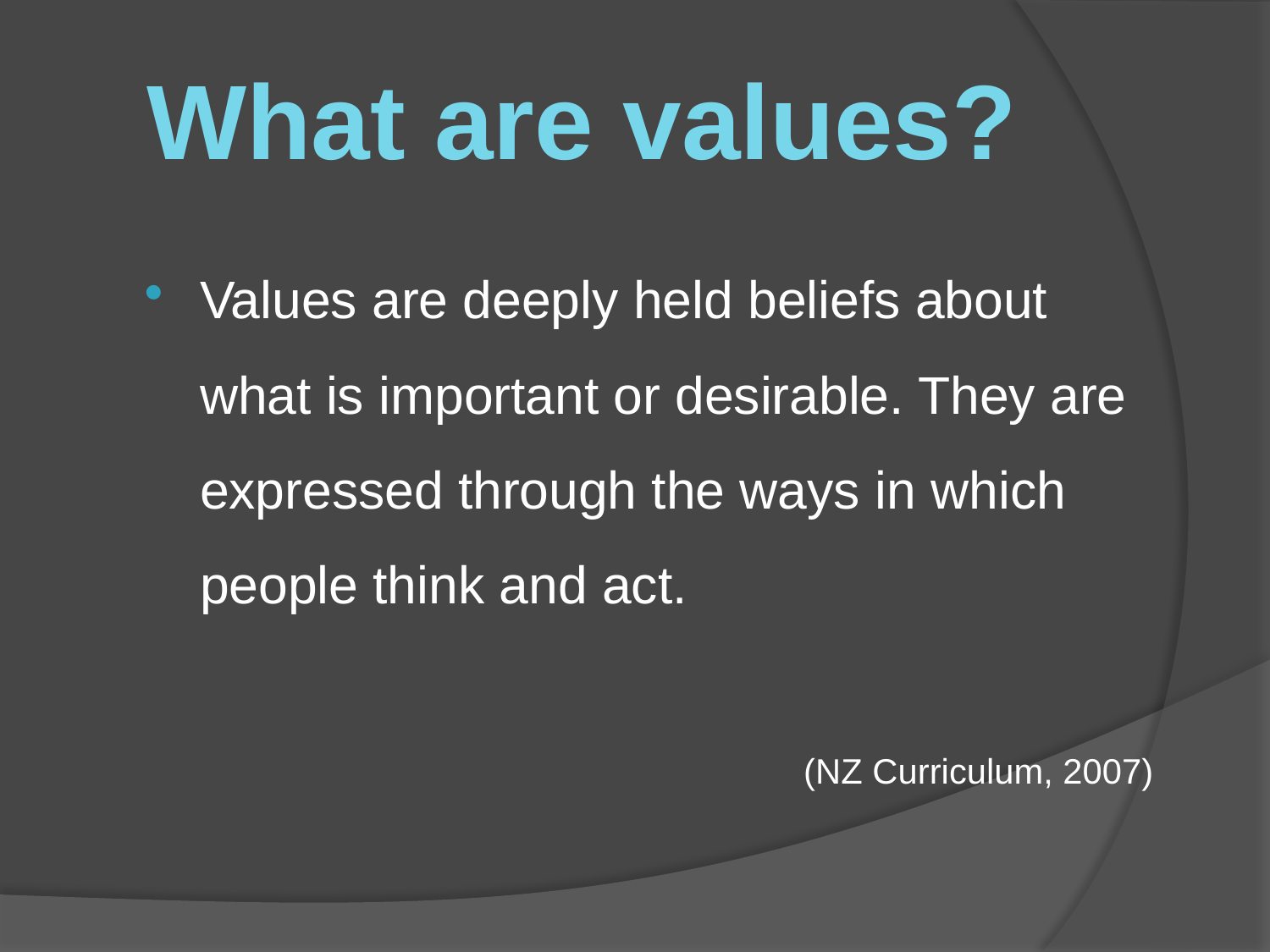

# What are values?
Values are deeply held beliefs about what is important or desirable. They are expressed through the ways in which people think and act.

(NZ Curriculum, 2007)